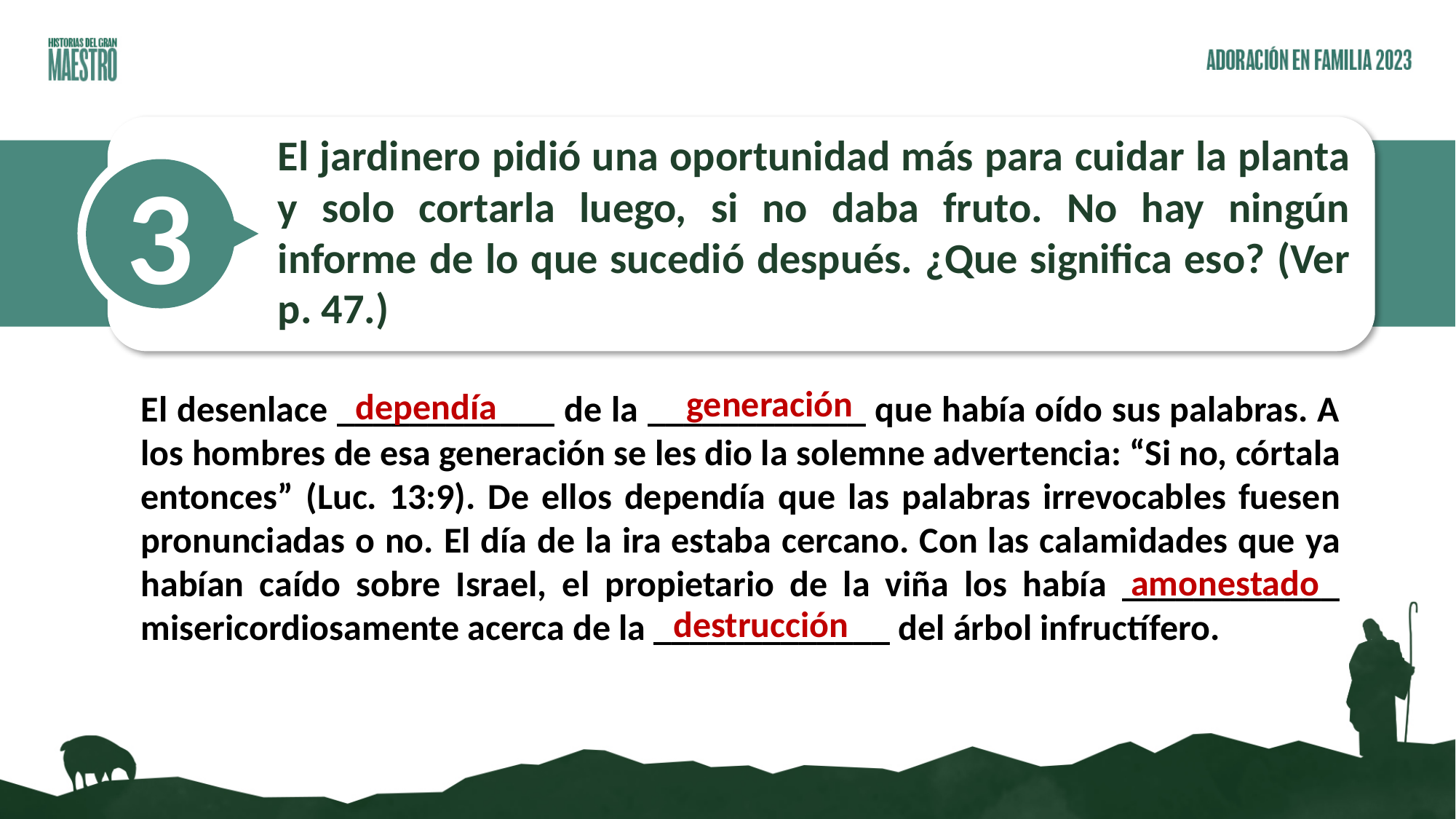

El jardinero pidió una oportunidad más para cuidar la planta y solo cortarla luego, si no daba fruto. No hay ningún informe de lo que sucedió después. ¿Que significa eso? (Ver p. 47.)
3
generación
dependía
El desenlace ____________ de la ____________ que había oído sus palabras. A los hombres de esa generación se les dio la solemne advertencia: “Si no, córtala entonces” (Luc. 13:9). De ellos dependía que las palabras irrevocables fuesen pronunciadas o no. El día de la ira estaba cercano. Con las calamidades que ya habían caído sobre Israel, el propietario de la viña los había ____________ misericordiosamente acerca de la _____________ del árbol infructífero.
amonestado
destrucción